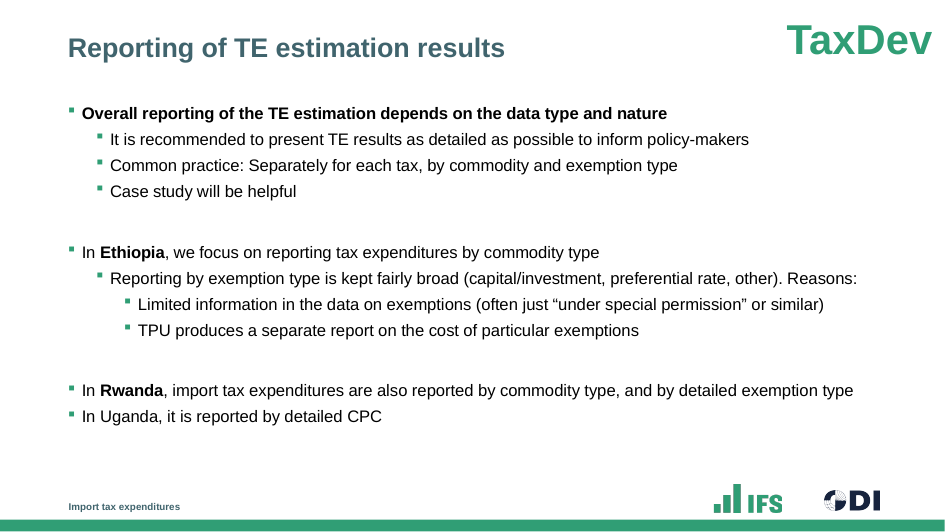

# Reporting of TE estimation results
Overall reporting of the TE estimation depends on the data type and nature
It is recommended to present TE results as detailed as possible to inform policy-makers
Common practice: Separately for each tax, by commodity and exemption type
Case study will be helpful

In Ethiopia, we focus on reporting tax expenditures by commodity type
Reporting by exemption type is kept fairly broad (capital/investment, preferential rate, other). Reasons:
Limited information in the data on exemptions (often just “under special permission” or similar)
TPU produces a separate report on the cost of particular exemptions

In Rwanda, import tax expenditures are also reported by commodity type, and by detailed exemption type
In Uganda, it is reported by detailed CPC

Import tax expenditures